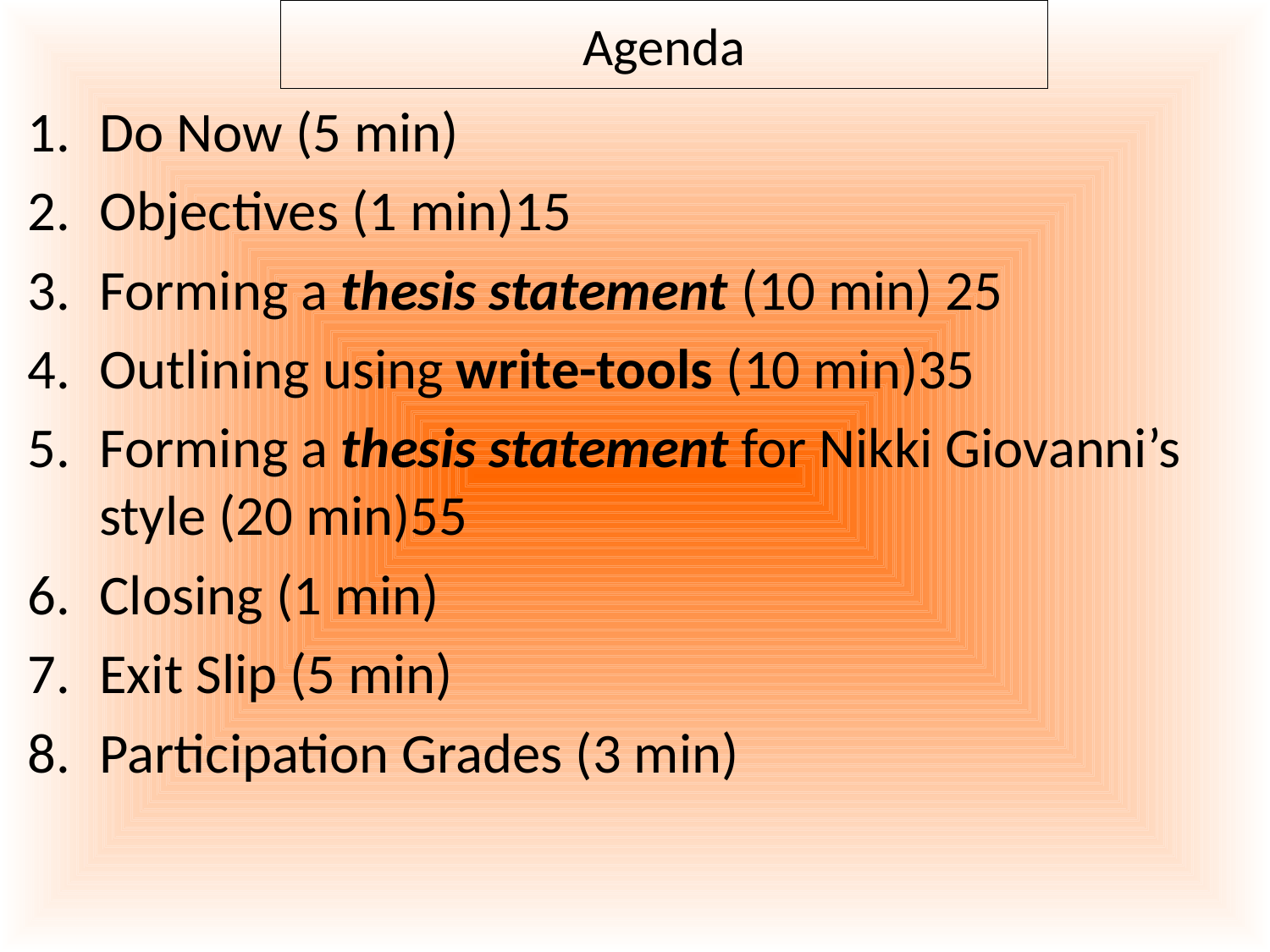

Agenda
Do Now (5 min)
Objectives (1 min)15
Forming a thesis statement (10 min) 25
Outlining using write-tools (10 min)35
Forming a thesis statement for Nikki Giovanni’s style (20 min)55
Closing (1 min)
Exit Slip (5 min)
Participation Grades (3 min)